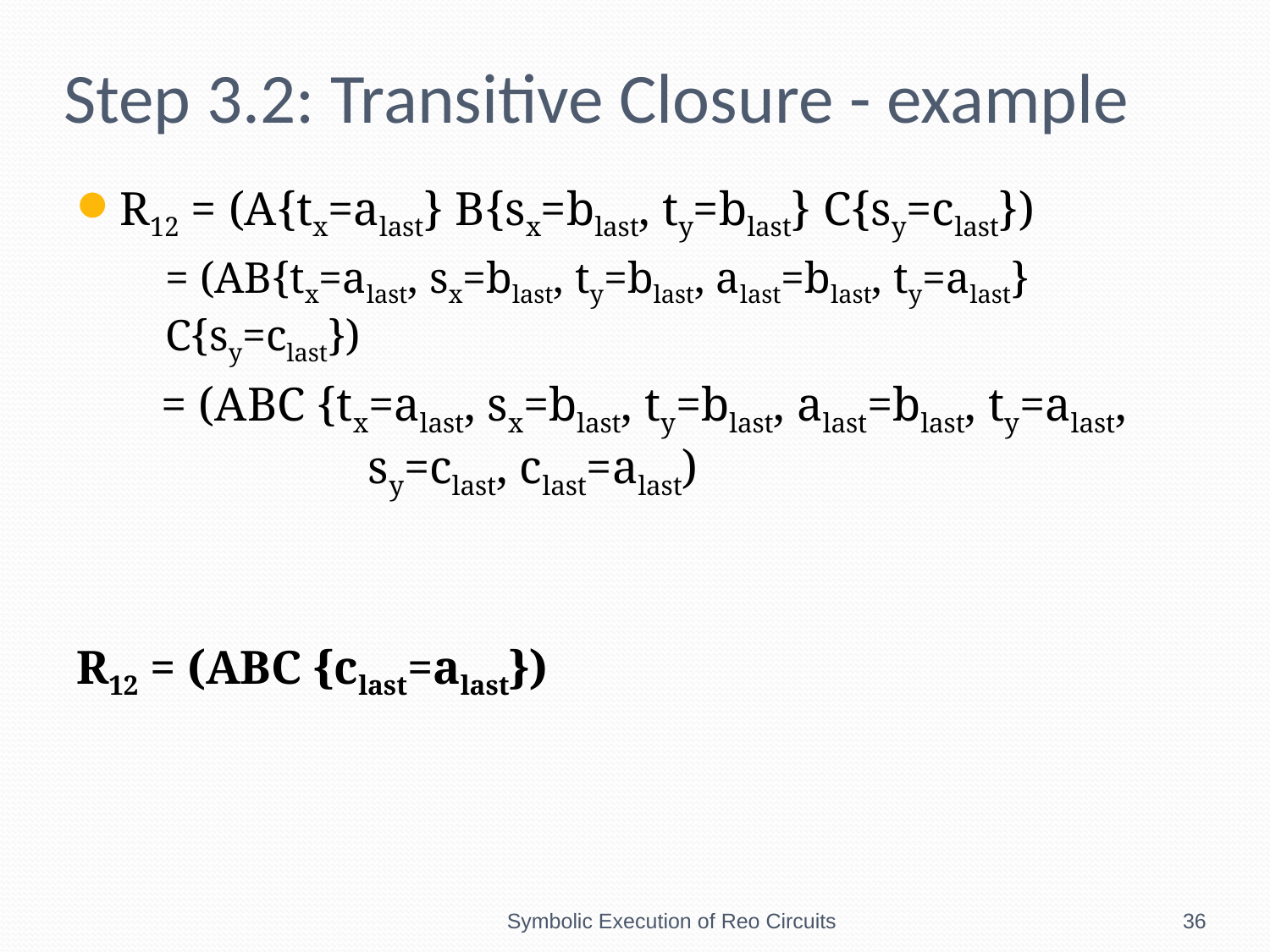

# Step 3.2: Transitive Closure - example
R12 = (A{tx=alast} B{sx=blast, ty=blast} C{sy=clast})
	= (AB{tx=alast, sx=blast, ty=blast, alast=blast, ty=alast} 	  C{sy=clast})
	    = (ABC {tx=alast, sx=blast, ty=blast, alast=blast, ty=alast, 		sy=clast, clast=alast)

R12 = (ABC {clast=alast})

Symbolic Execution of Reo Circuits
36